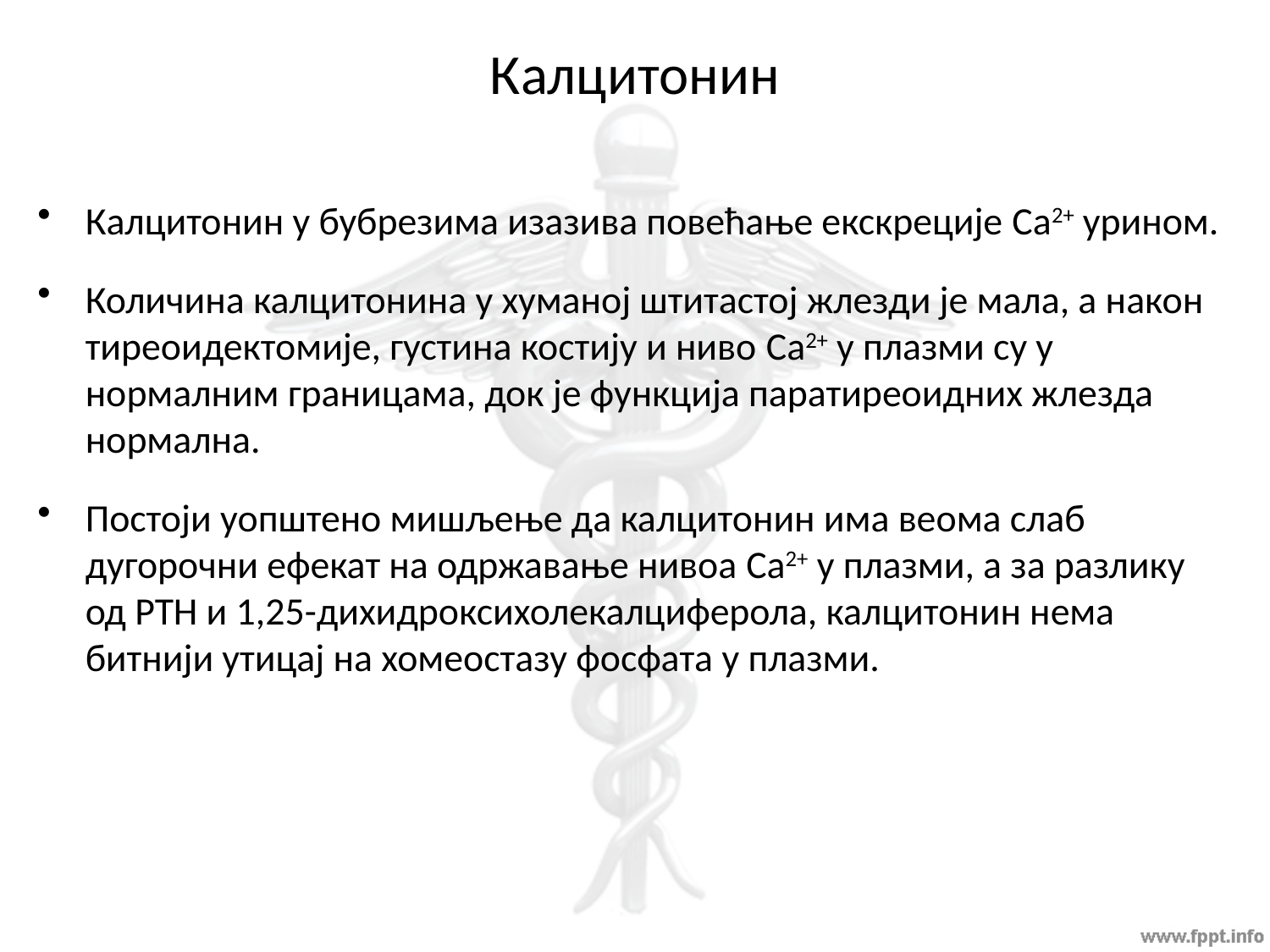

# Калцитонин

Калцитонин у бубрезима изазива повећање екскреције Ca2+ урином.

Количина калцитонина у хуманој штитастој жлезди је мала, а након тиреоидектомије, густина костију и ниво Ca2+ у плазми су у нормалним границама, док је функција паратиреоидних жлезда нормална.

Постоји уопштено мишљење да калцитонин има веома слаб дугорочни ефекат на одржавање нивоа Ca2+ у плазми, а за разлику од PTH и 1,25-дихидроксихолекалциферола, калцитонин нема битнији утицај на хомеостазу фосфата у плазми.